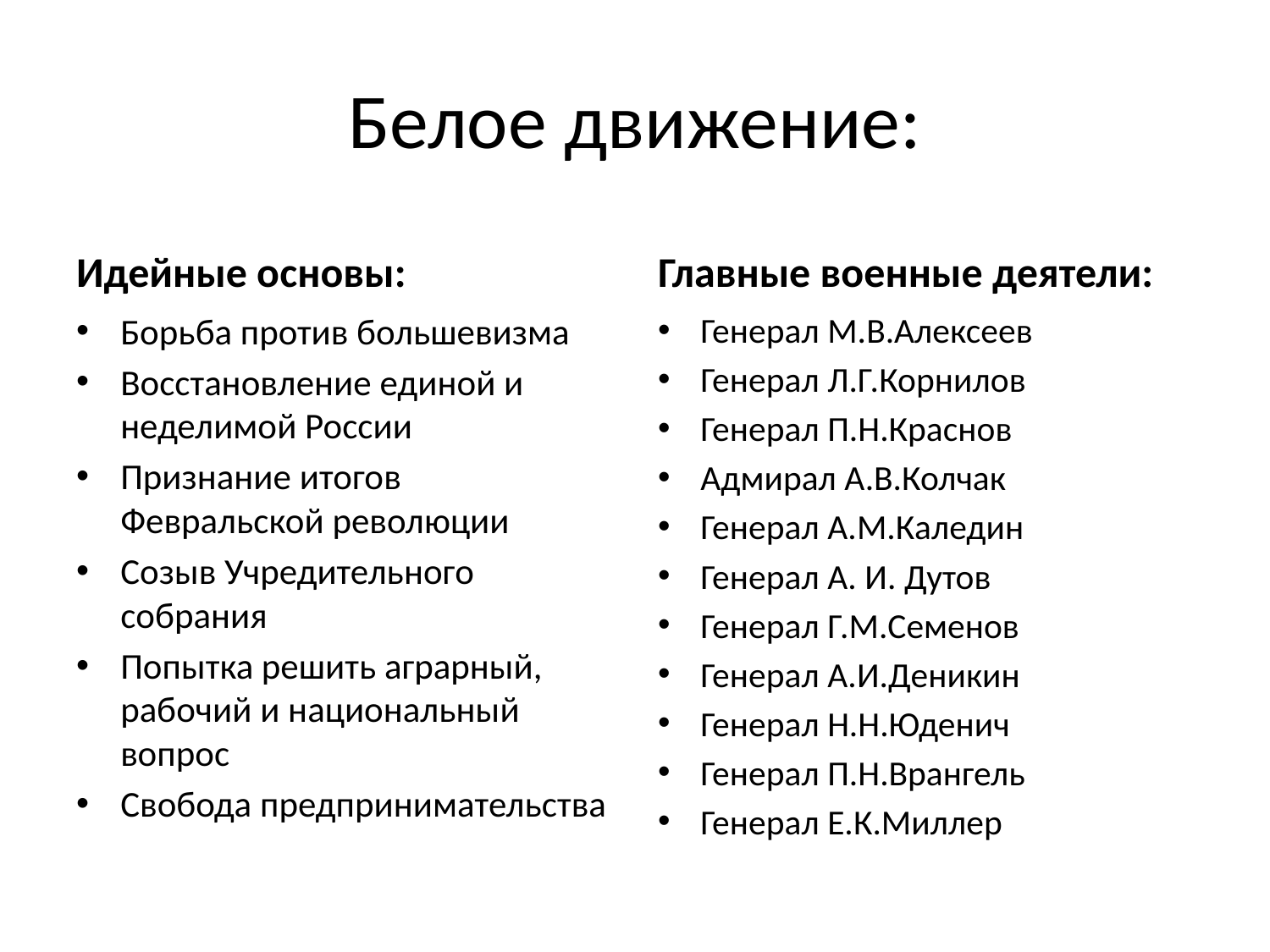

# Белое движение:
Идейные основы:
Главные военные деятели:
Борьба против большевизма
Восстановление единой и неделимой России
Признание итогов Февральской революции
Созыв Учредительного собрания
Попытка решить аграрный, рабочий и национальный вопрос
Свобода предпринимательства
Генерал М.В.Алексеев
Генерал Л.Г.Корнилов
Генерал П.Н.Краснов
Адмирал А.В.Колчак
Генерал А.М.Каледин
Генерал А. И. Дутов
Генерал Г.М.Семенов
Генерал А.И.Деникин
Генерал Н.Н.Юденич
Генерал П.Н.Врангель
Генерал Е.К.Миллер